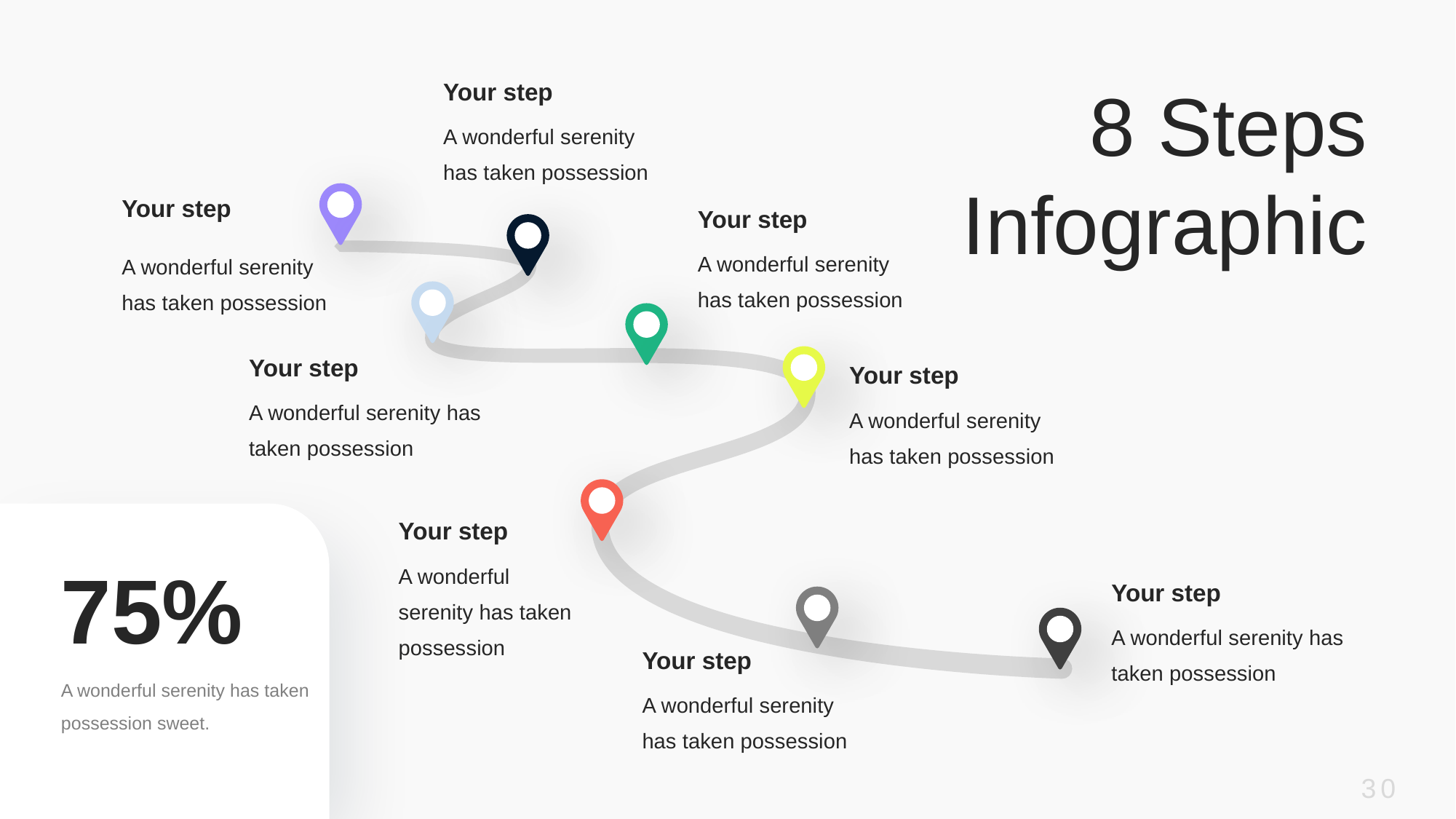

Your step
A wonderful serenity has taken possession
8 Steps Infographic
Your step
A wonderful serenity has taken possession

Your step
A wonderful serenity has taken possession

Your step
A wonderful serenity has taken possession
Your step
A wonderful serenity has taken possession

Your step
A wonderful serenity has taken possession

75%
A wonderful serenity has taken possession sweet.
Your step
A wonderful serenity has taken possession

Your step
A wonderful serenity has taken possession